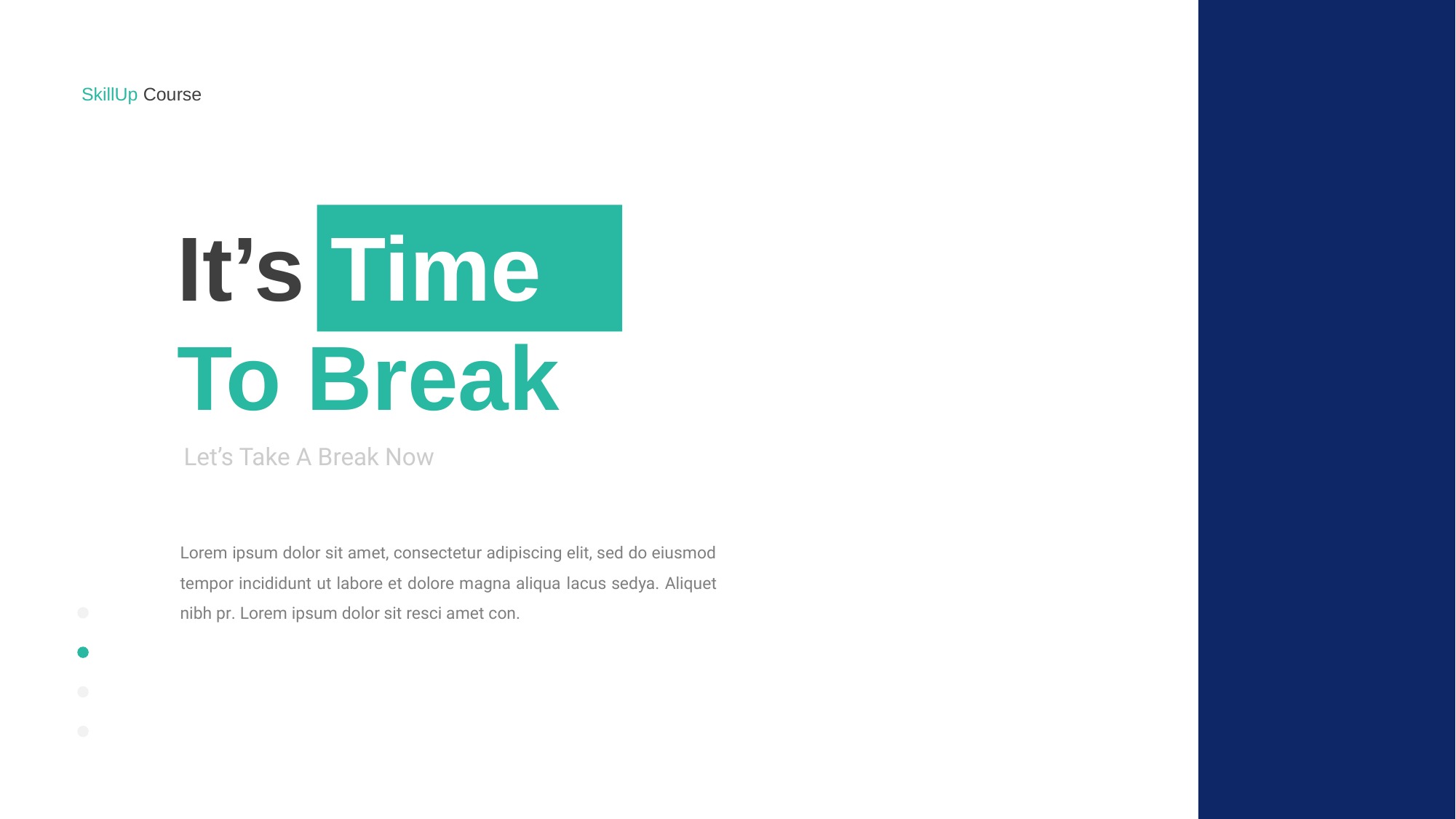

SkillUp Course
It’s Time To Break

Let’s Take A Break Now
Lorem ipsum dolor sit amet, consectetur adipiscing elit, sed do eiusmod tempor incididunt ut labore et dolore magna aliqua lacus sedya. Aliquet nibh pr. Lorem ipsum dolor sit resci amet con.